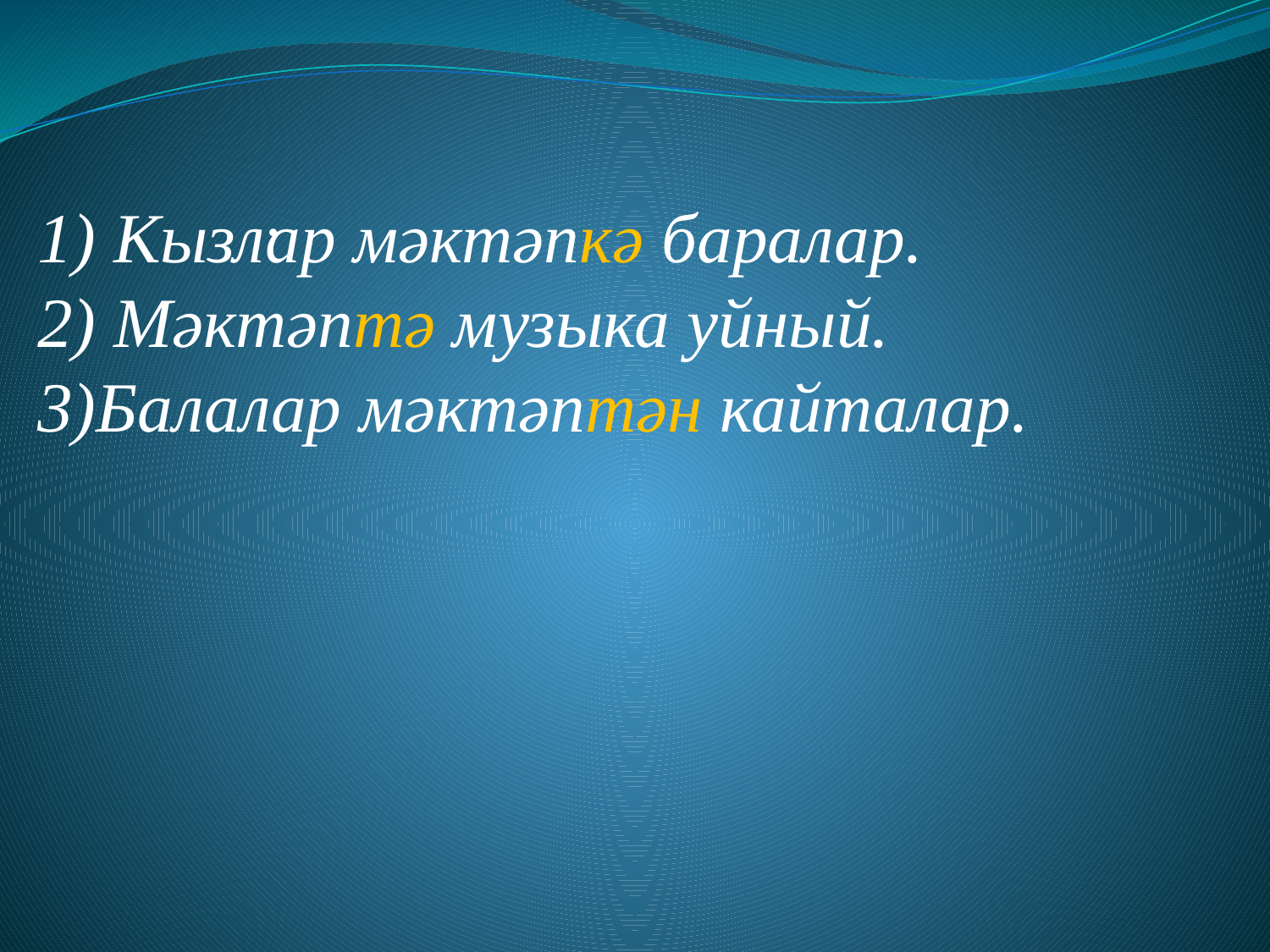

.

1) Кызлар мәктәпкә баралар.
2) Мәктәптә музыка уйный.
3)Балалар мәктәптән кайталар.